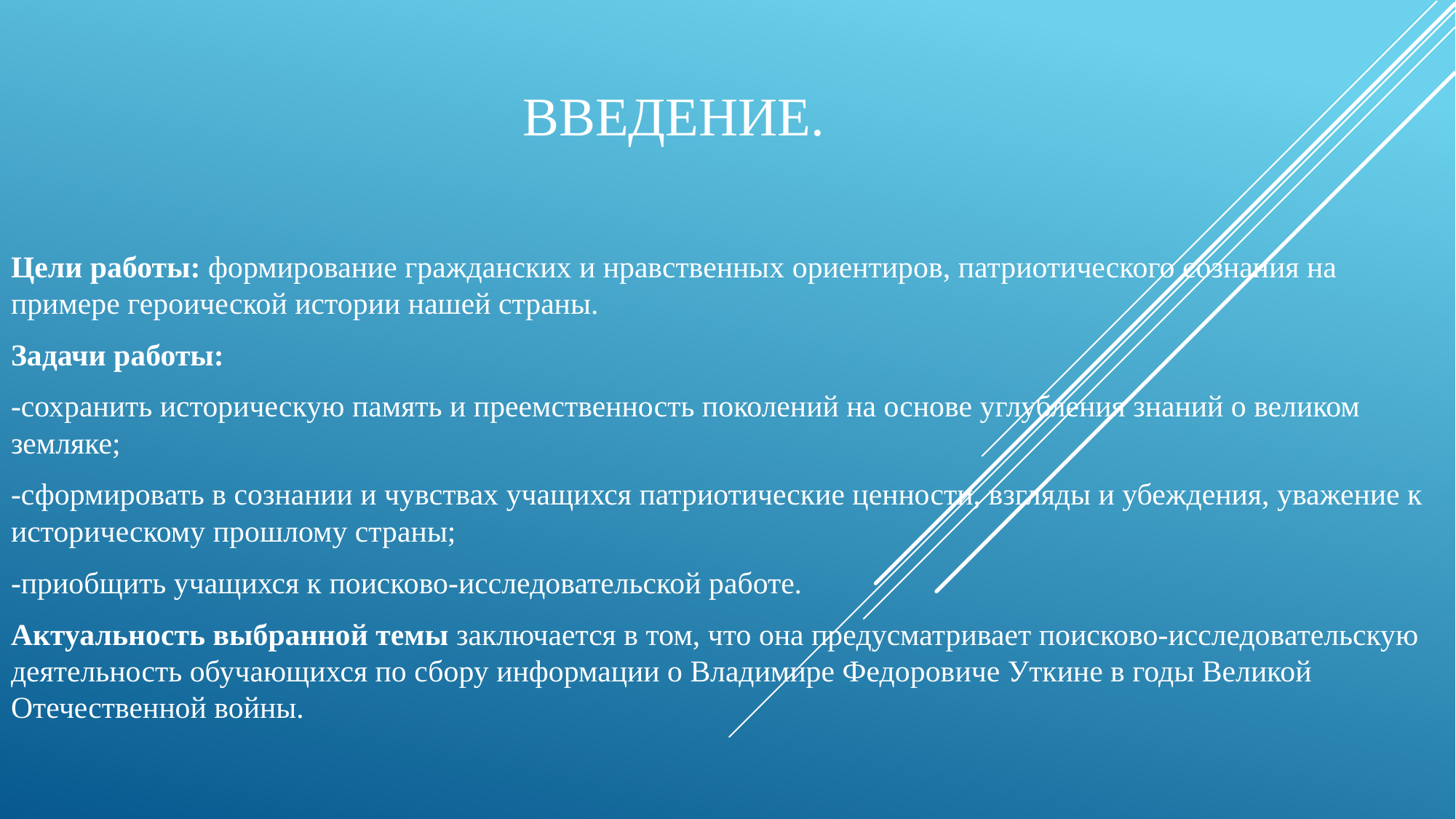

# Введение.
Цели работы: формирование гражданских и нравственных ориентиров, патриотического сознания на примере героической истории нашей страны.
Задачи работы:
-сохранить историческую память и преемственность поколений на основе углубления знаний о великом земляке;
-сформировать в сознании и чувствах учащихся патриотические ценности, взгляды и убеждения, уважение к историческому прошлому страны;
-приобщить учащихся к поисково-исследовательской работе.
Актуальность выбранной темы заключается в том, что она предусматривает поисково-исследовательскую деятельность обучающихся по сбору информации о Владимире Федоровиче Уткине в годы Великой Отечественной войны.